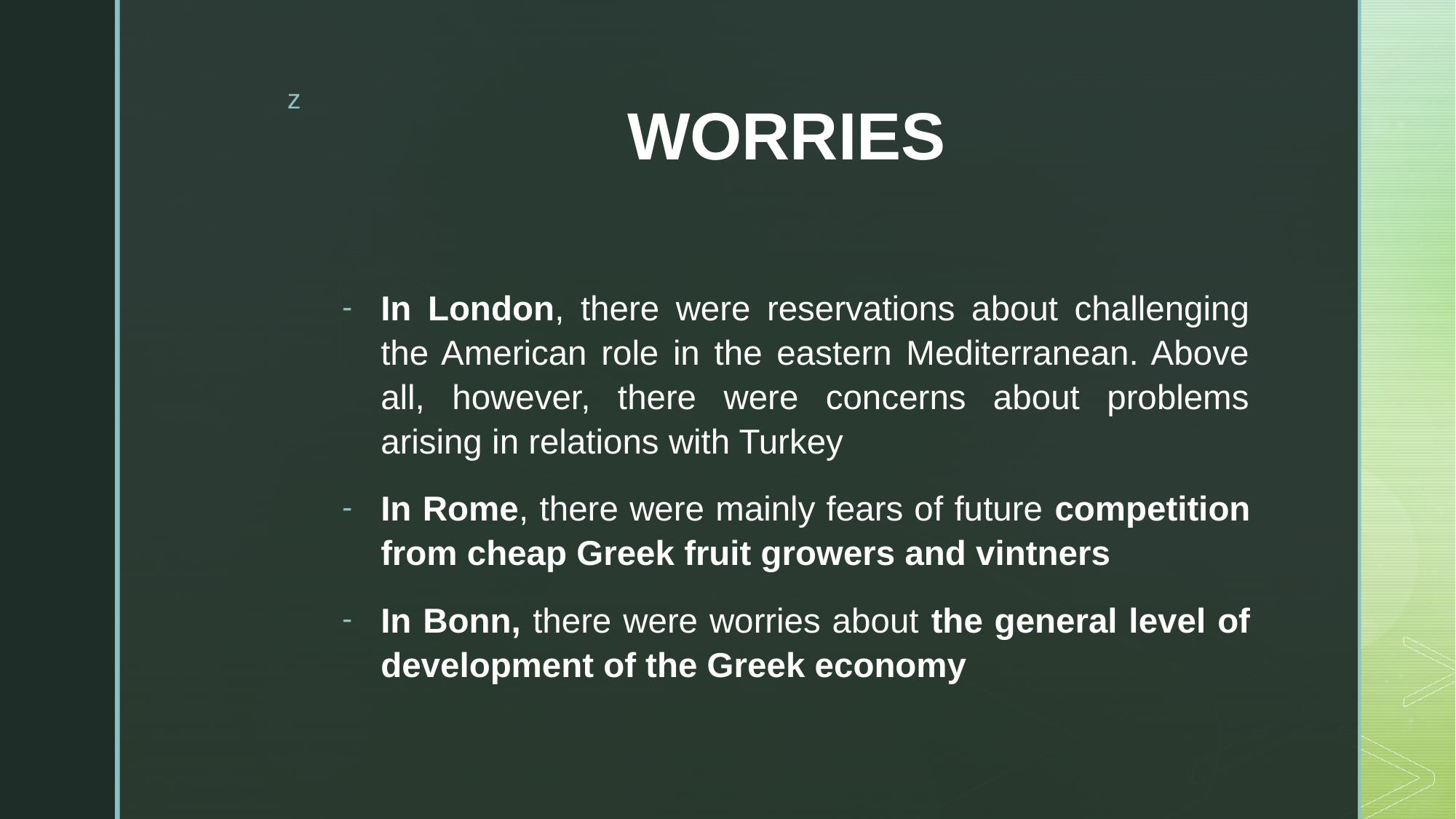

# WORRIES
In London, there were reservations about challenging the American role in the eastern Mediterranean. Above all, however, there were concerns about problems arising in relations with Turkey
In Rome, there were mainly fears of future competition from cheap Greek fruit growers and vintners
In Bonn, there were worries about the general level of development of the Greek economy